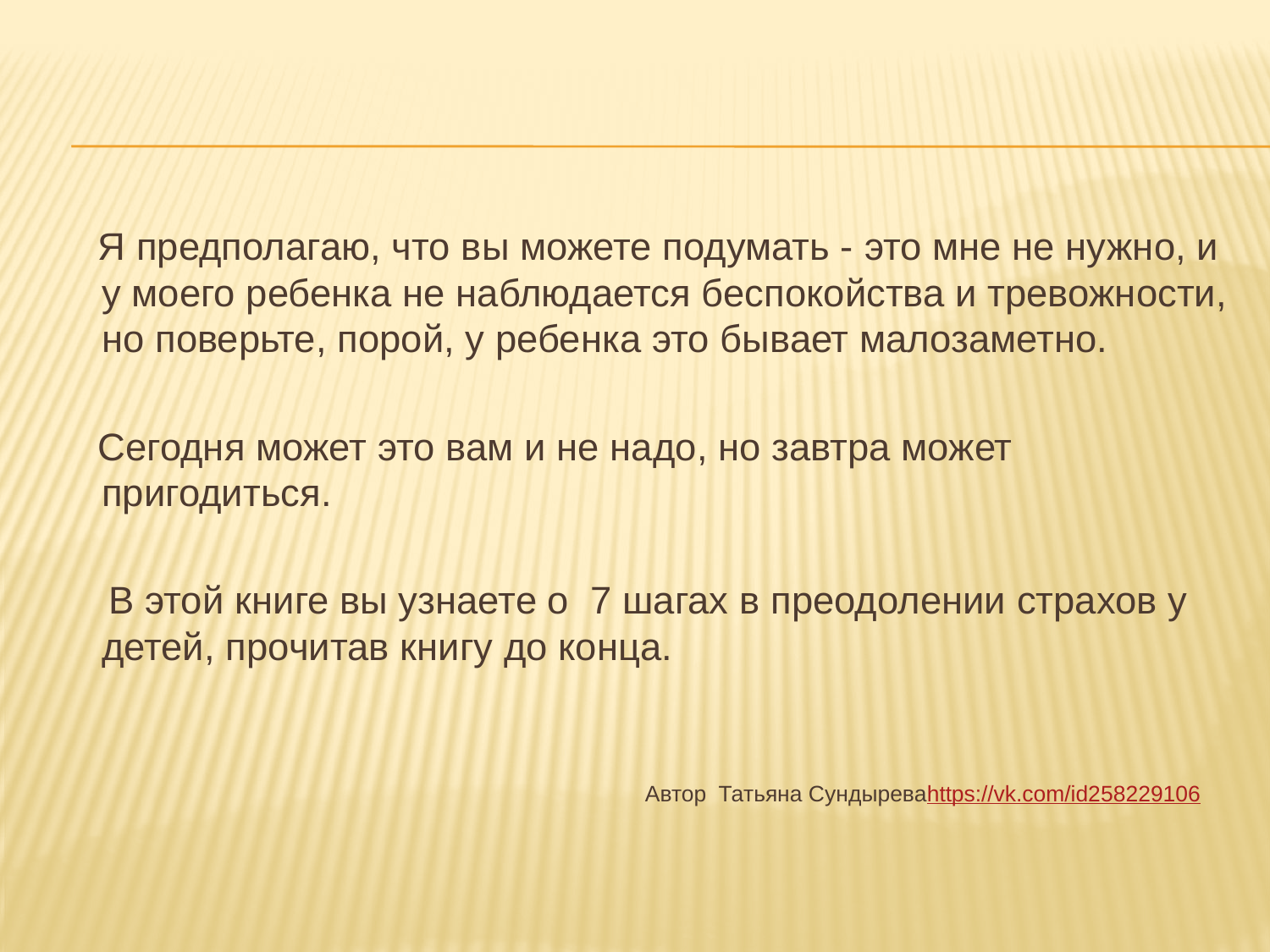

#
    Я предполагаю, что вы можете подумать - это мне не нужно, и у моего ребенка не наблюдается беспокойства и тревожности, но поверьте, порой, у ребенка это бывает малозаметно.

    Сегодня может это вам и не надо, но завтра может пригодиться.

     В этой книге вы узнаете о  7 шагах в преодолении страхов у детей, прочитав книгу до конца.

                                         Автор  Татьяна Сундыреваhttps://vk.com/id258229106